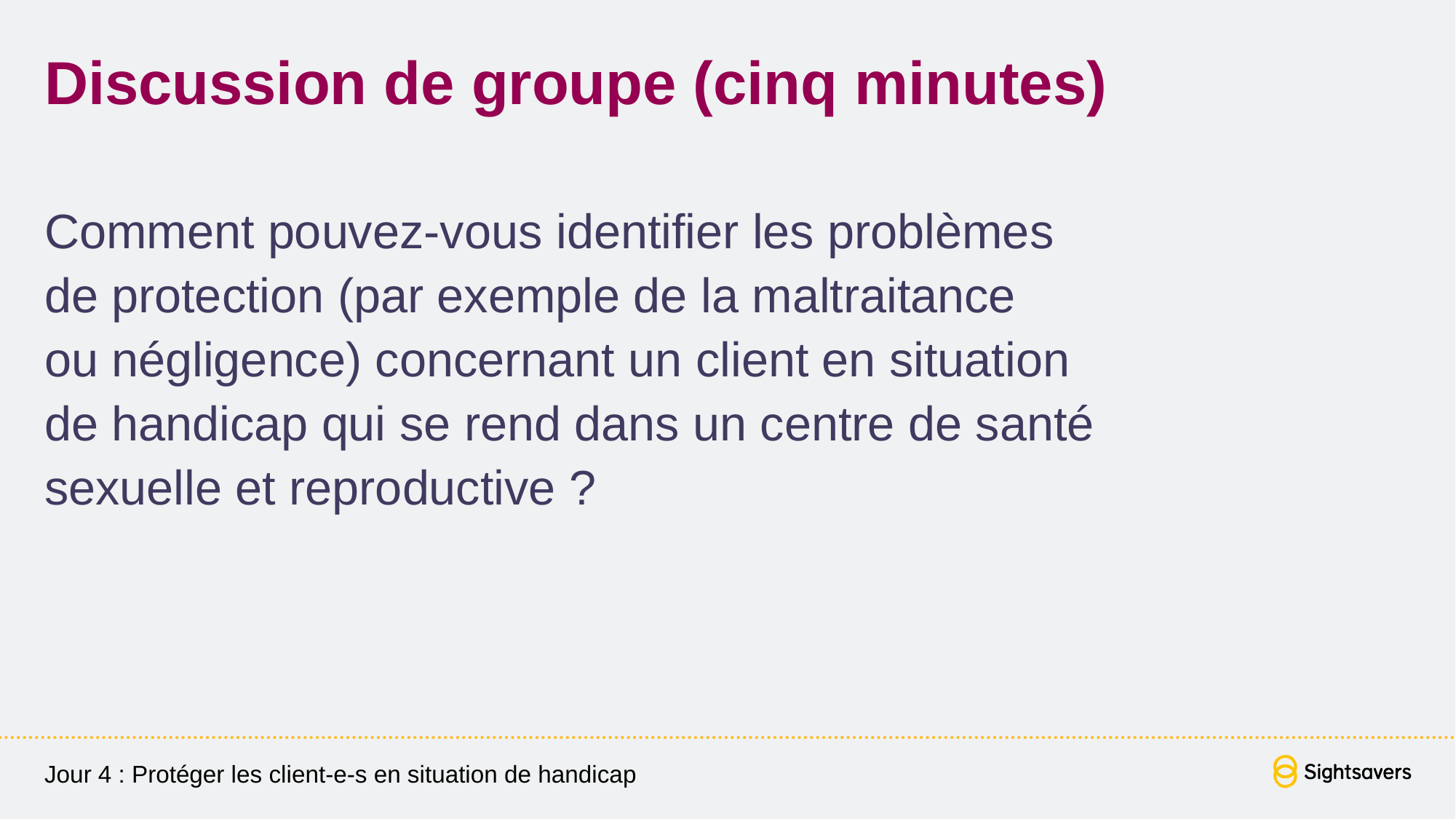

# Discussion de groupe (cinq minutes)
Comment pouvez-vous identifier les problèmes
de protection (par exemple de la maltraitance
ou négligence) concernant un client en situation
de handicap qui se rend dans un centre de santé sexuelle et reproductive ?
Jour 4 : Protéger les client-e-s en situation de handicap